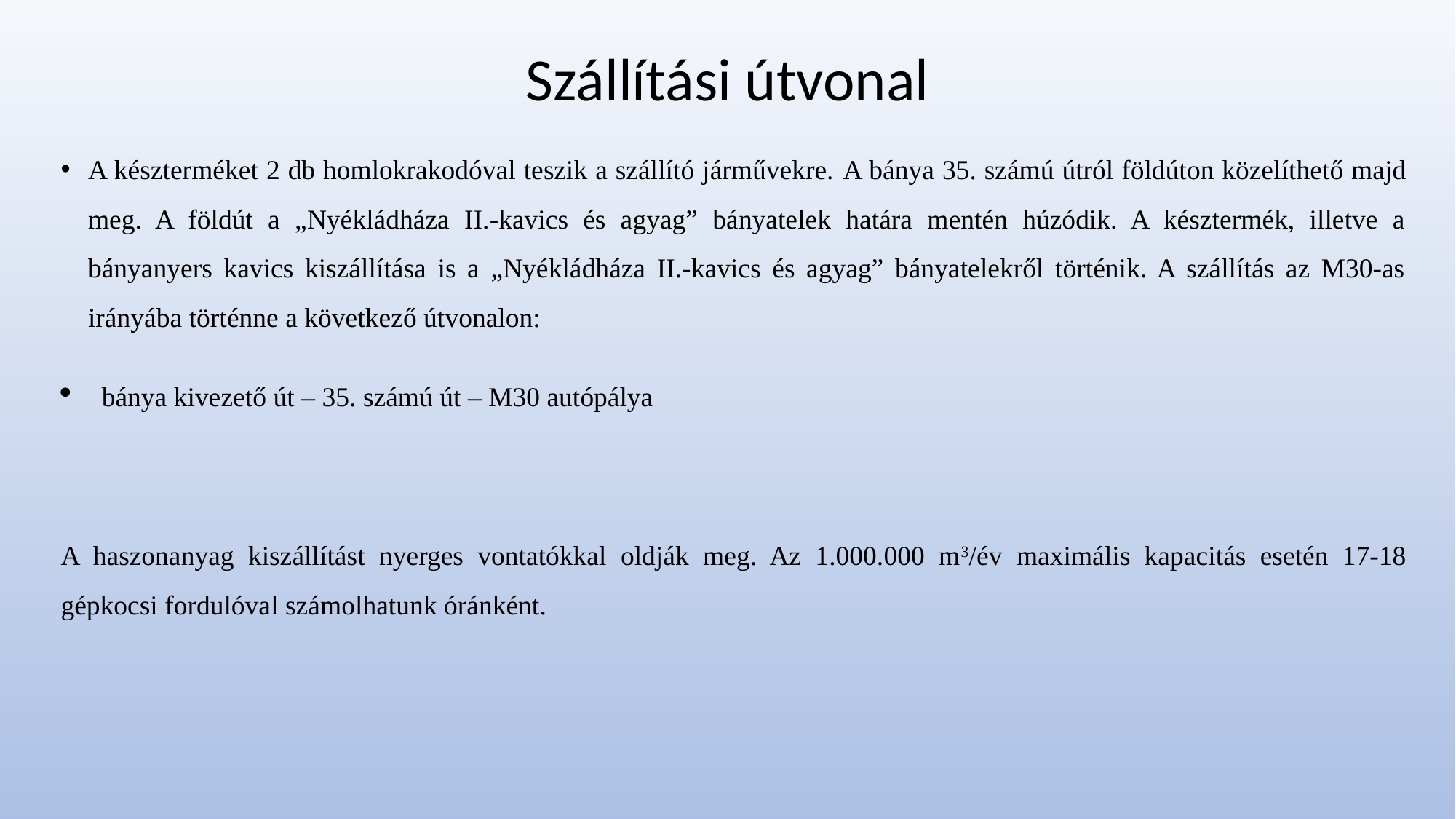

# Szállítási útvonal
A készterméket 2 db homlokrakodóval teszik a szállító járművekre. A bánya 35. számú útról földúton közelíthető majd meg. A földút a „Nyékládháza II.-kavics és agyag” bányatelek határa mentén húzódik. A késztermék, illetve a bányanyers kavics kiszállítása is a „Nyékládháza II.-kavics és agyag” bányatelekről történik. A szállítás az M30-as irányába történne a következő útvonalon:
bánya kivezető út – 35. számú út – M30 autópálya

A haszonanyag kiszállítást nyerges vontatókkal oldják meg. Az 1.000.000 m3/év maximális kapacitás esetén 17-18 gépkocsi fordulóval számolhatunk óránként.